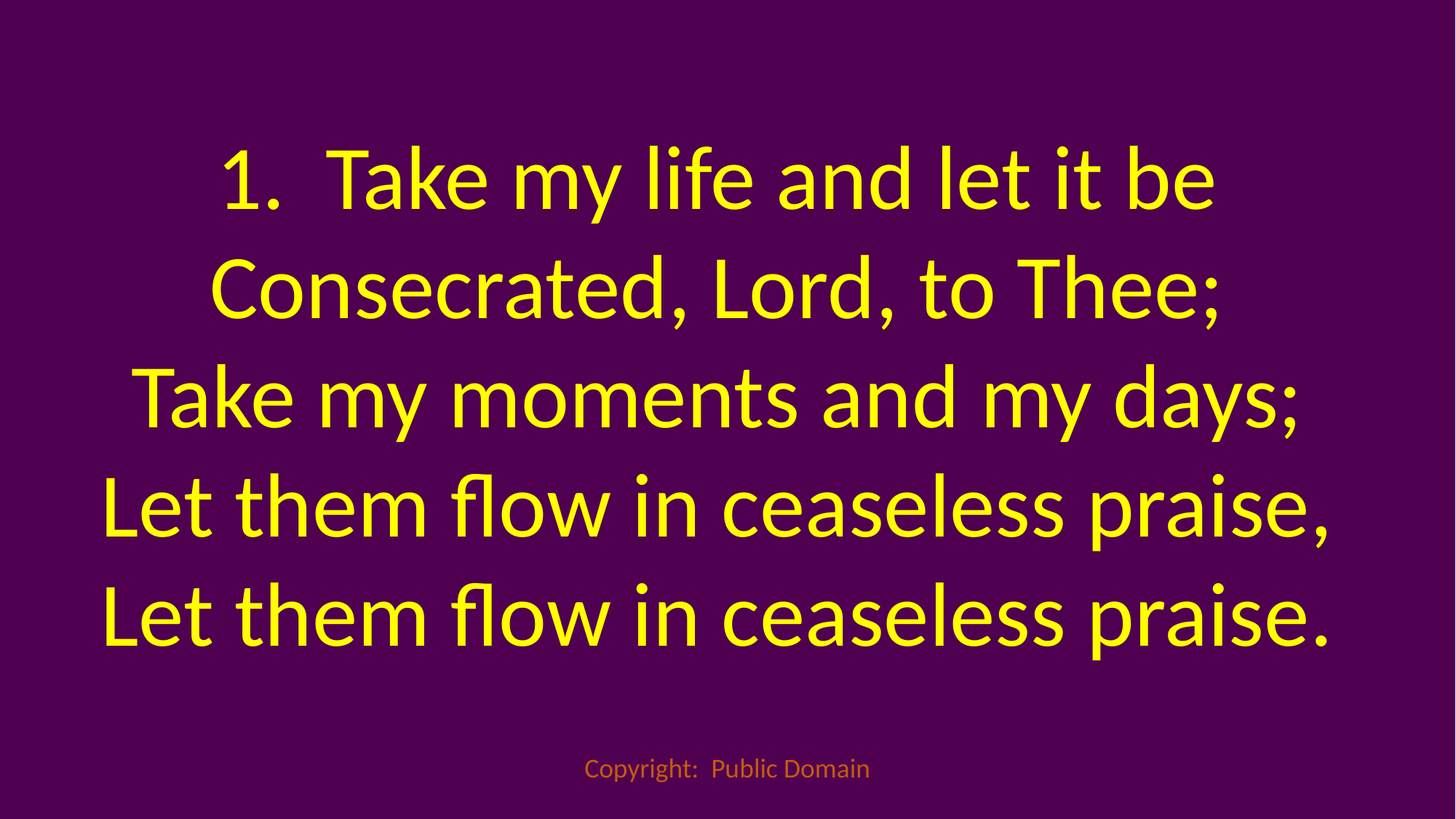

1. 	Take my life and let it be
Consecrated, Lord, to Thee;
Take my moments and my days;
Let them flow in ceaseless praise,
Let them flow in ceaseless praise.
Copyright:  Public Domain